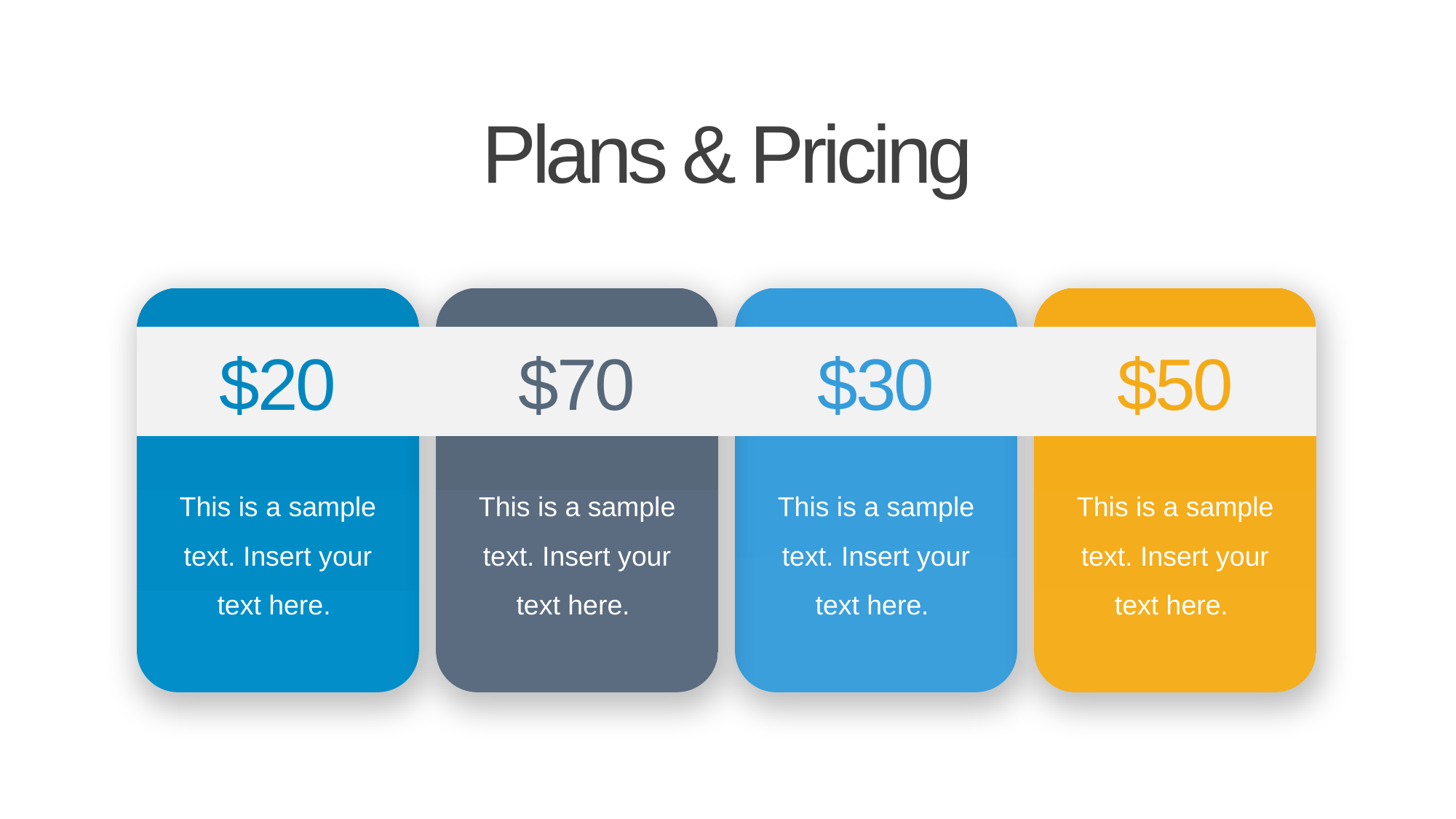

Plans & Pricing

$20
$70
$30
$50
This is a sample text. Insert your text here.
This is a sample text. Insert your text here.
This is a sample text. Insert your text here.
This is a sample text. Insert your text here.